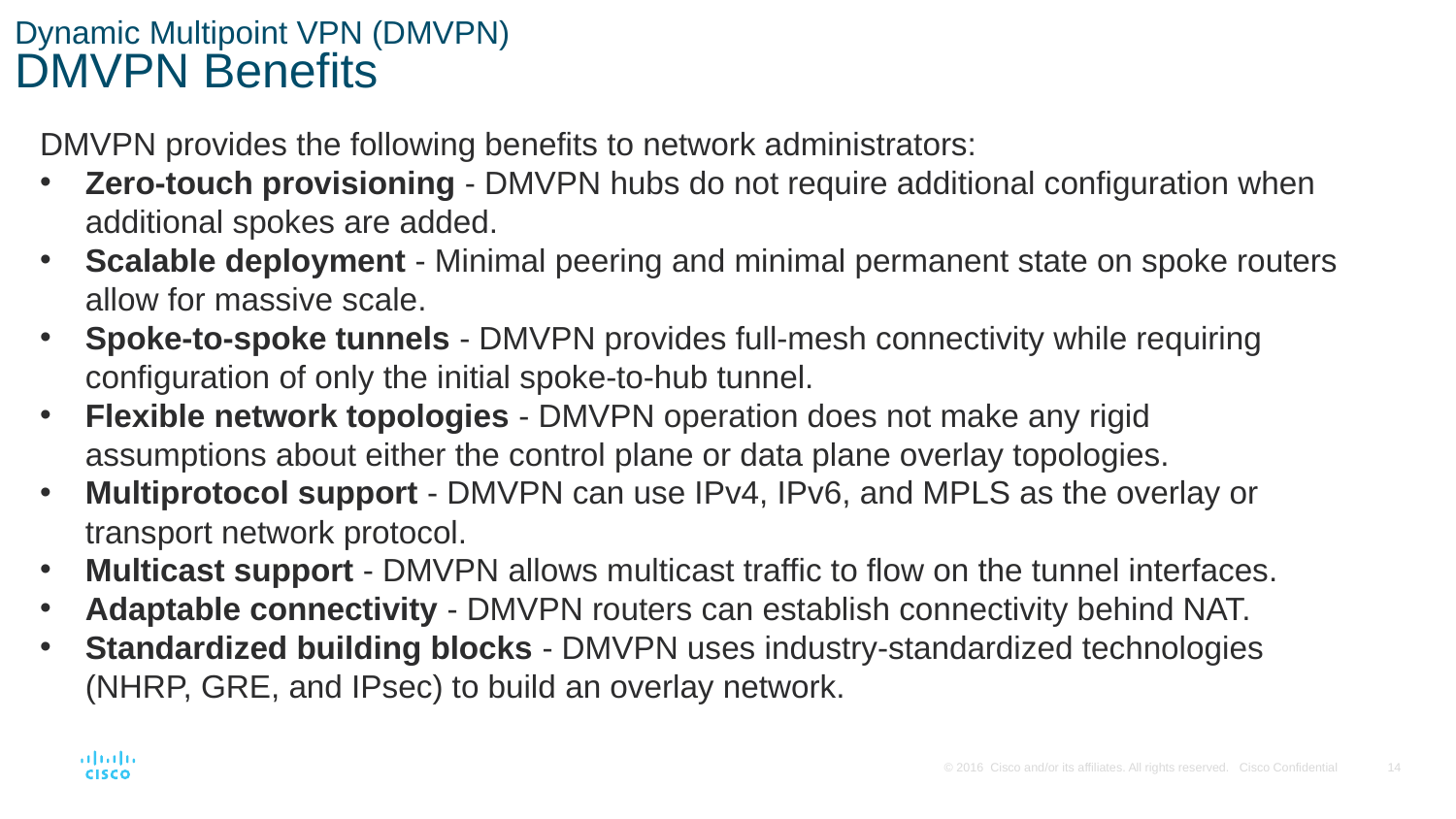

# Dynamic Multipoint VPN (DMVPN) DMVPN Benefits
DMVPN provides the following benefits to network administrators:
Zero-touch provisioning - DMVPN hubs do not require additional configuration when additional spokes are added.
Scalable deployment - Minimal peering and minimal permanent state on spoke routers allow for massive scale.
Spoke-to-spoke tunnels - DMVPN provides full-mesh connectivity while requiring configuration of only the initial spoke-to-hub tunnel.
Flexible network topologies - DMVPN operation does not make any rigid assumptions about either the control plane or data plane overlay topologies.
Multiprotocol support - DMVPN can use IPv4, IPv6, and MPLS as the overlay or transport network protocol.
Multicast support - DMVPN allows multicast traffic to flow on the tunnel interfaces.
Adaptable connectivity - DMVPN routers can establish connectivity behind NAT.
Standardized building blocks - DMVPN uses industry-standardized technologies (NHRP, GRE, and IPsec) to build an overlay network.